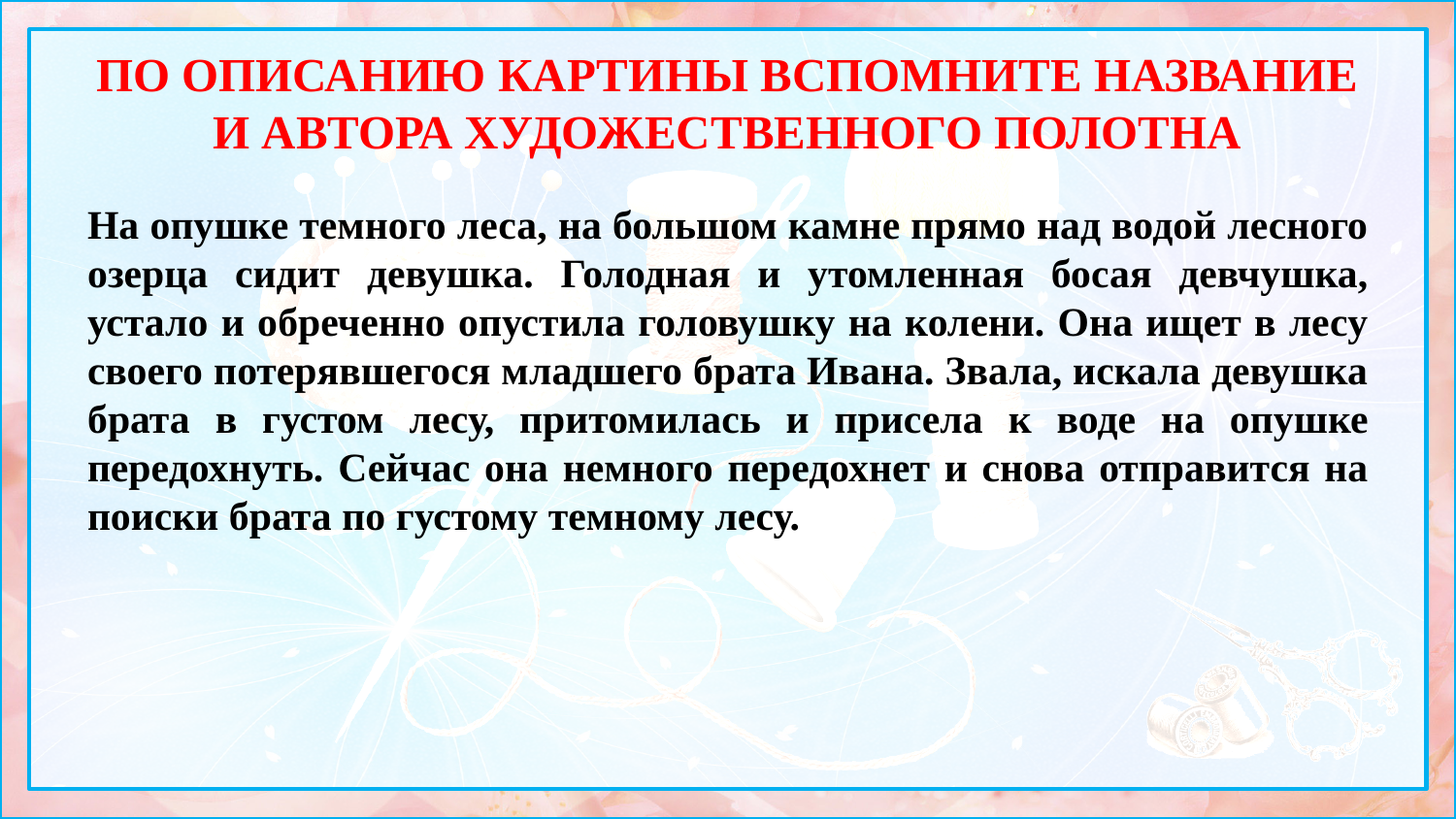

# ПО ОПИСАНИЮ КАРТИНЫ ВСПОМНИТЕ НАЗВАНИЕ И АВТОРА ХУДОЖЕСТВЕННОГО ПОЛОТНА
На опушке темного леса, на большом камне прямо над водой лесного озерца сидит девушка. Голодная и утомленная босая девчушка, устало и обреченно опустила головушку на колени. Она ищет в лесу своего потерявшегося младшего брата Ивана. Звала, искала девушка брата в густом лесу, притомилась и присела к воде на опушке передохнуть. Сейчас она немного передохнет и снова отправится на поиски брата по густому темному лесу.